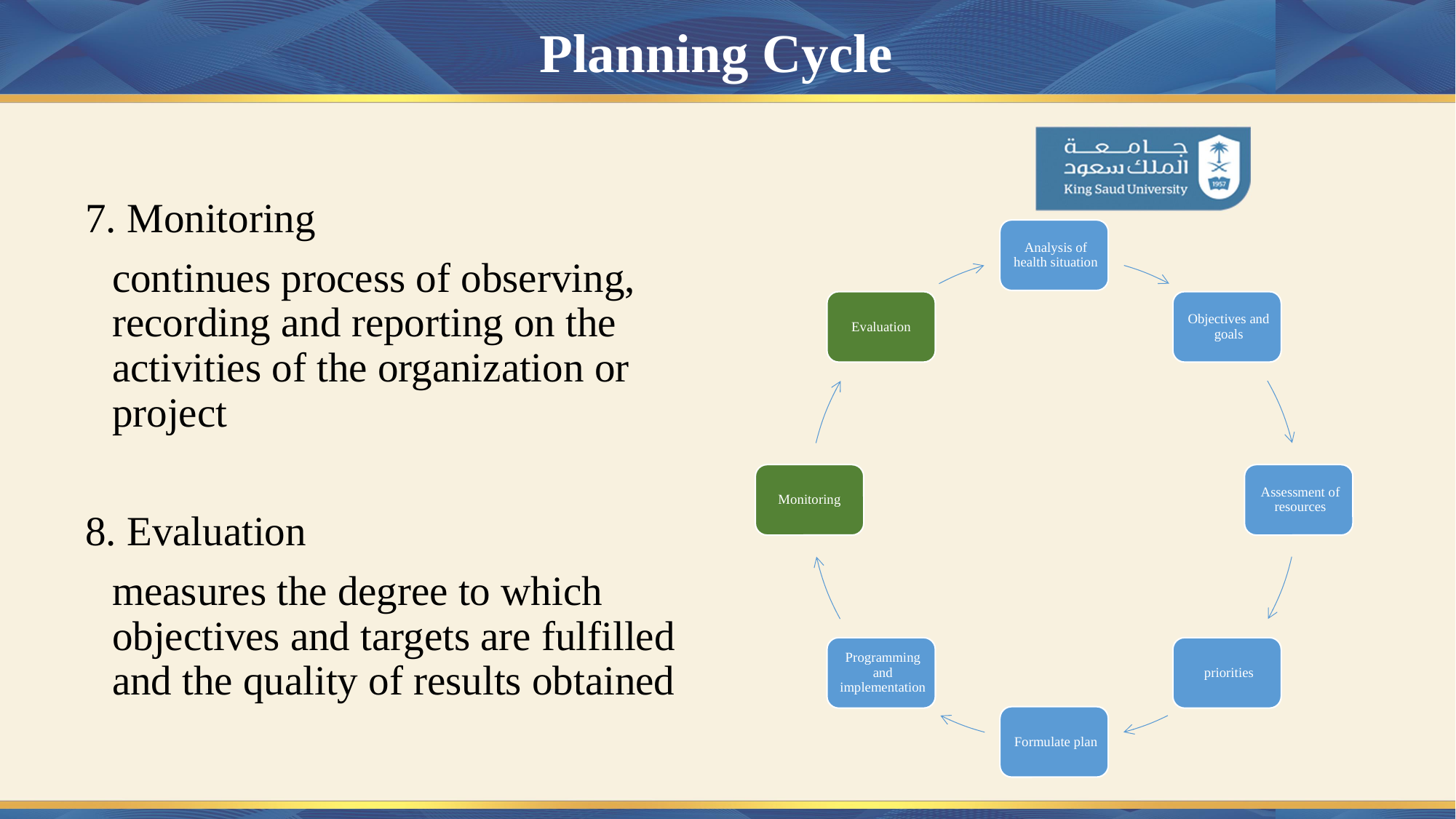

# Planning Cycle
7. Monitoring
 	continues process of observing, recording and reporting on the activities of the organization or project

8. Evaluation
	measures the degree to which objectives and targets are fulfilled and the quality of results obtained
Analysis of health situation
Objectives and goals
Assessment of resources
priorities
Formulate plan
Programming and implementation
Monitoring
Evaluation